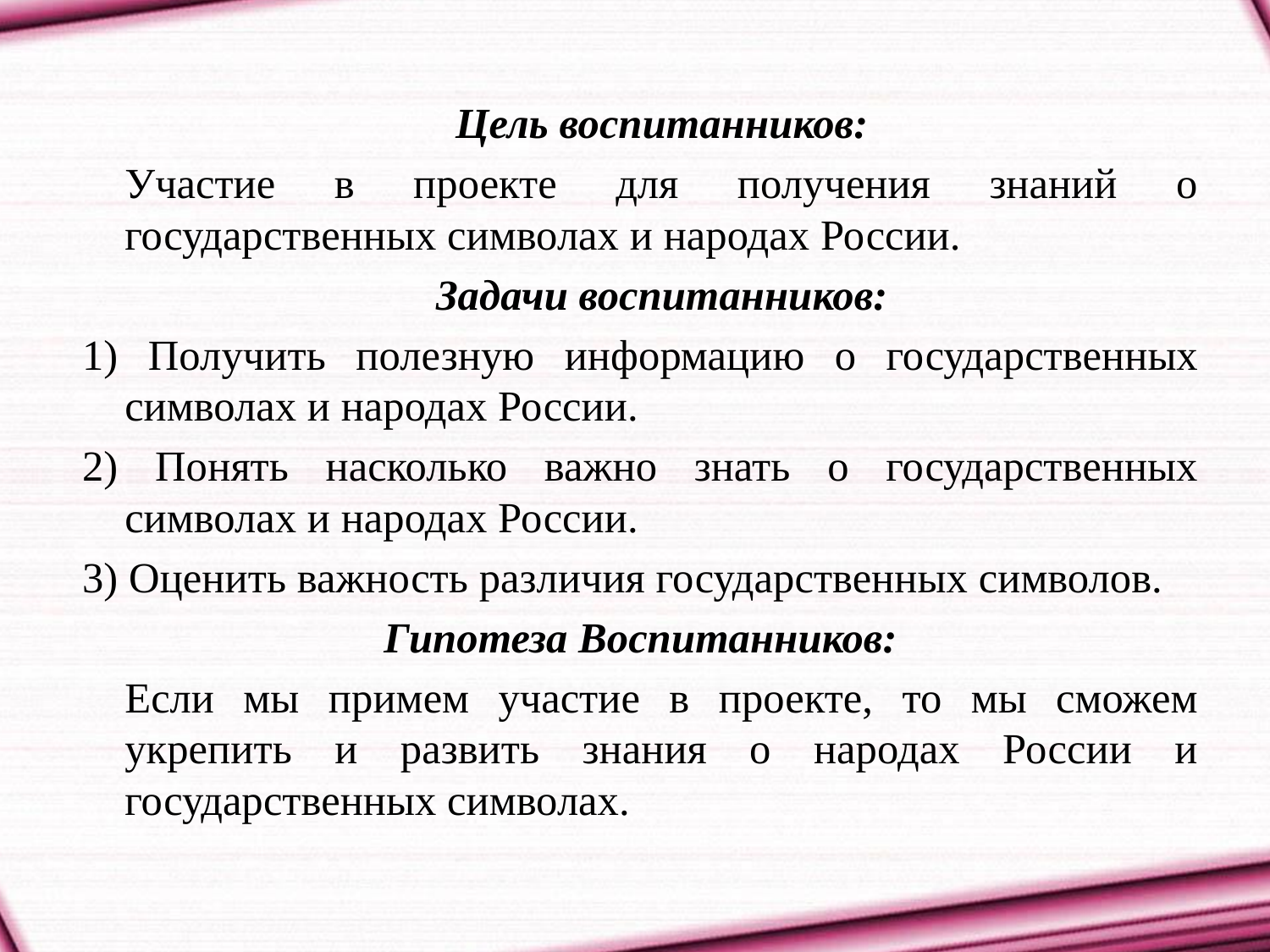

Цель воспитанников:
	Участие в проекте для получения знаний о государственных символах и народах России.
	Задачи воспитанников:
1) Получить полезную информацию о государственных символах и народах России.
2) Понять насколько важно знать о государственных символах и народах России.
3) Оценить важность различия государственных символов.
Гипотеза Воспитанников:
	Если мы примем участие в проекте, то мы сможем укрепить и развить знания о народах России и государственных символах.